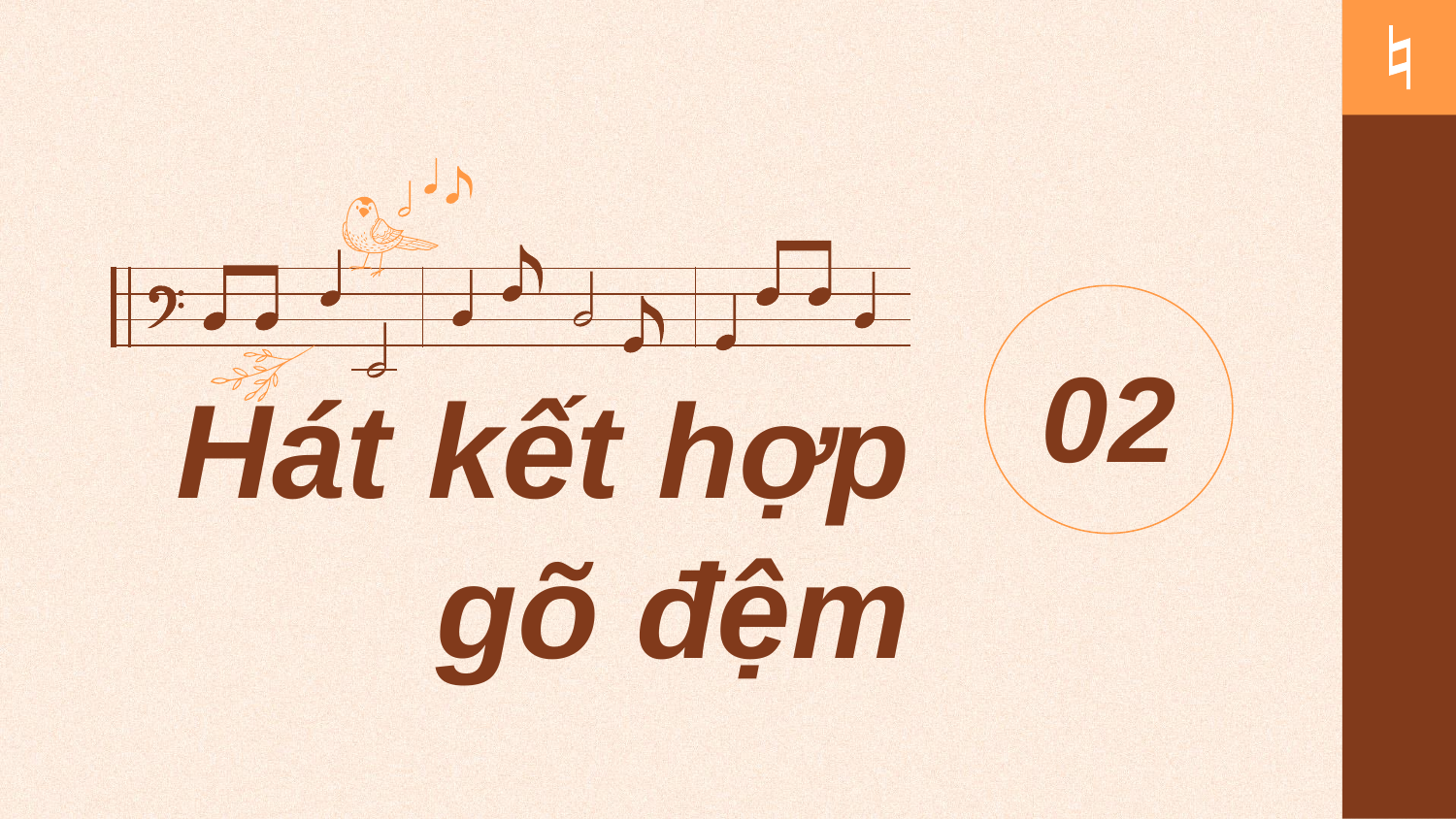

02
# Hát kết hợp gõ đệm